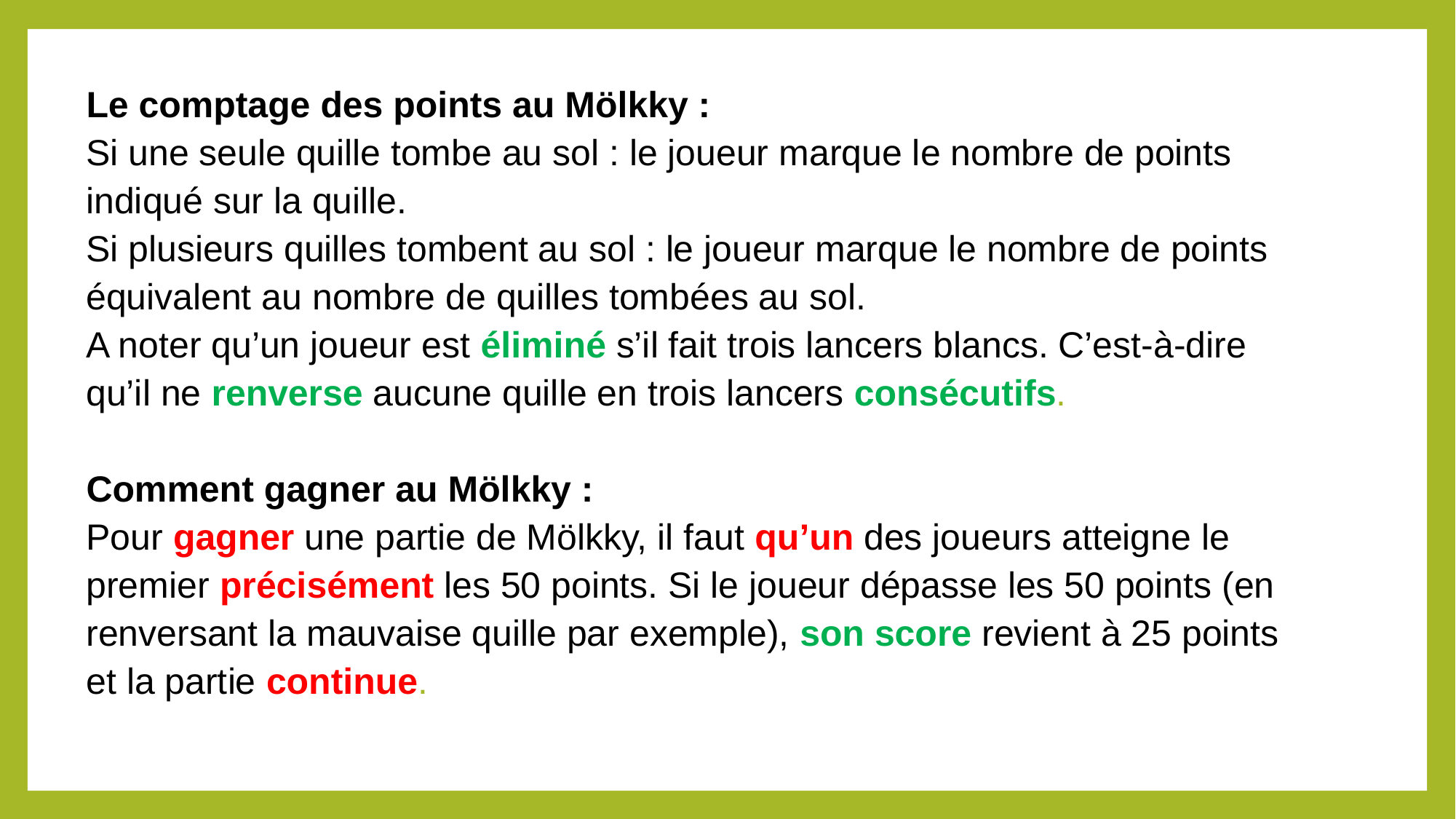

Le comptage des points au Mölkky :
Si une seule quille tombe au sol : le joueur marque le nombre de points indiqué sur la quille.
Si plusieurs quilles tombent au sol : le joueur marque le nombre de points équivalent au nombre de quilles tombées au sol.
A noter qu’un joueur est éliminé s’il fait trois lancers blancs. C’est-à-dire qu’il ne renverse aucune quille en trois lancers consécutifs.

Comment gagner au Mölkky :
Pour gagner une partie de Mölkky, il faut qu’un des joueurs atteigne le premier précisément les 50 points. Si le joueur dépasse les 50 points (en renversant la mauvaise quille par exemple), son score revient à 25 points et la partie continue.